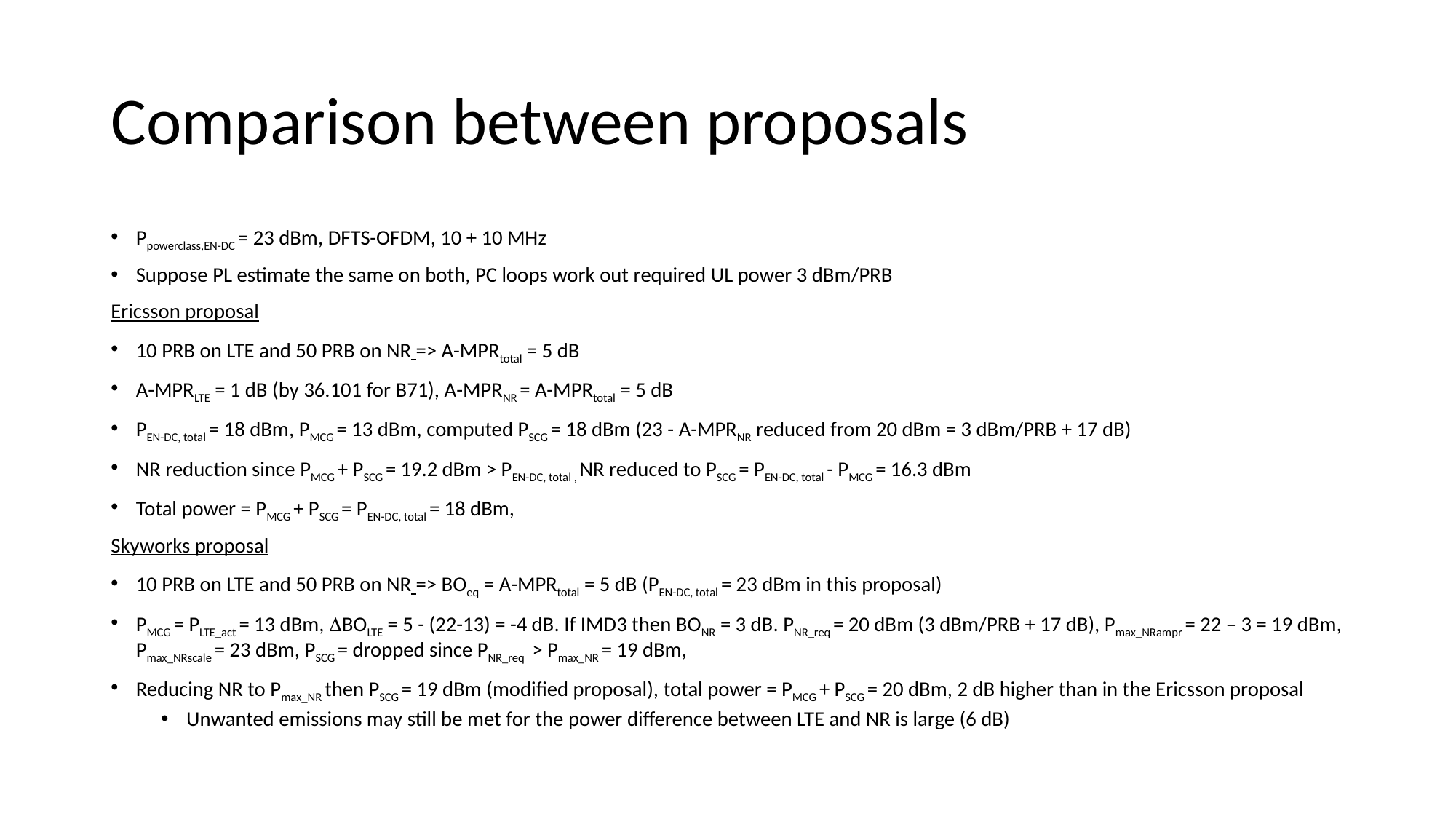

# Comparison between proposals
Ppowerclass,EN-DC = 23 dBm, DFTS-OFDM, 10 + 10 MHz
Suppose PL estimate the same on both, PC loops work out required UL power 3 dBm/PRB
Ericsson proposal
10 PRB on LTE and 50 PRB on NR => A-MPRtotal = 5 dB
A-MPRLTE = 1 dB (by 36.101 for B71), A-MPRNR = A-MPRtotal = 5 dB
PEN-DC, total = 18 dBm, PMCG = 13 dBm, computed PSCG = 18 dBm (23 - A-MPRNR reduced from 20 dBm = 3 dBm/PRB + 17 dB)
NR reduction since PMCG + PSCG = 19.2 dBm > PEN-DC, total , NR reduced to PSCG = PEN-DC, total - PMCG = 16.3 dBm
Total power = PMCG + PSCG = PEN-DC, total = 18 dBm,
Skyworks proposal
10 PRB on LTE and 50 PRB on NR => BOeq = A-MPRtotal = 5 dB (PEN-DC, total = 23 dBm in this proposal)
PMCG = PLTE_act = 13 dBm, ΔBOLTE = 5 - (22-13) = -4 dB. If IMD3 then BONR = 3 dB. PNR_req = 20 dBm (3 dBm/PRB + 17 dB), Pmax_NRampr = 22 – 3 = 19 dBm, Pmax_NRscale = 23 dBm, PSCG = dropped since PNR_req  > Pmax_NR = 19 dBm,
Reducing NR to Pmax_NR then PSCG = 19 dBm (modified proposal), total power = PMCG + PSCG = 20 dBm, 2 dB higher than in the Ericsson proposal
Unwanted emissions may still be met for the power difference between LTE and NR is large (6 dB)